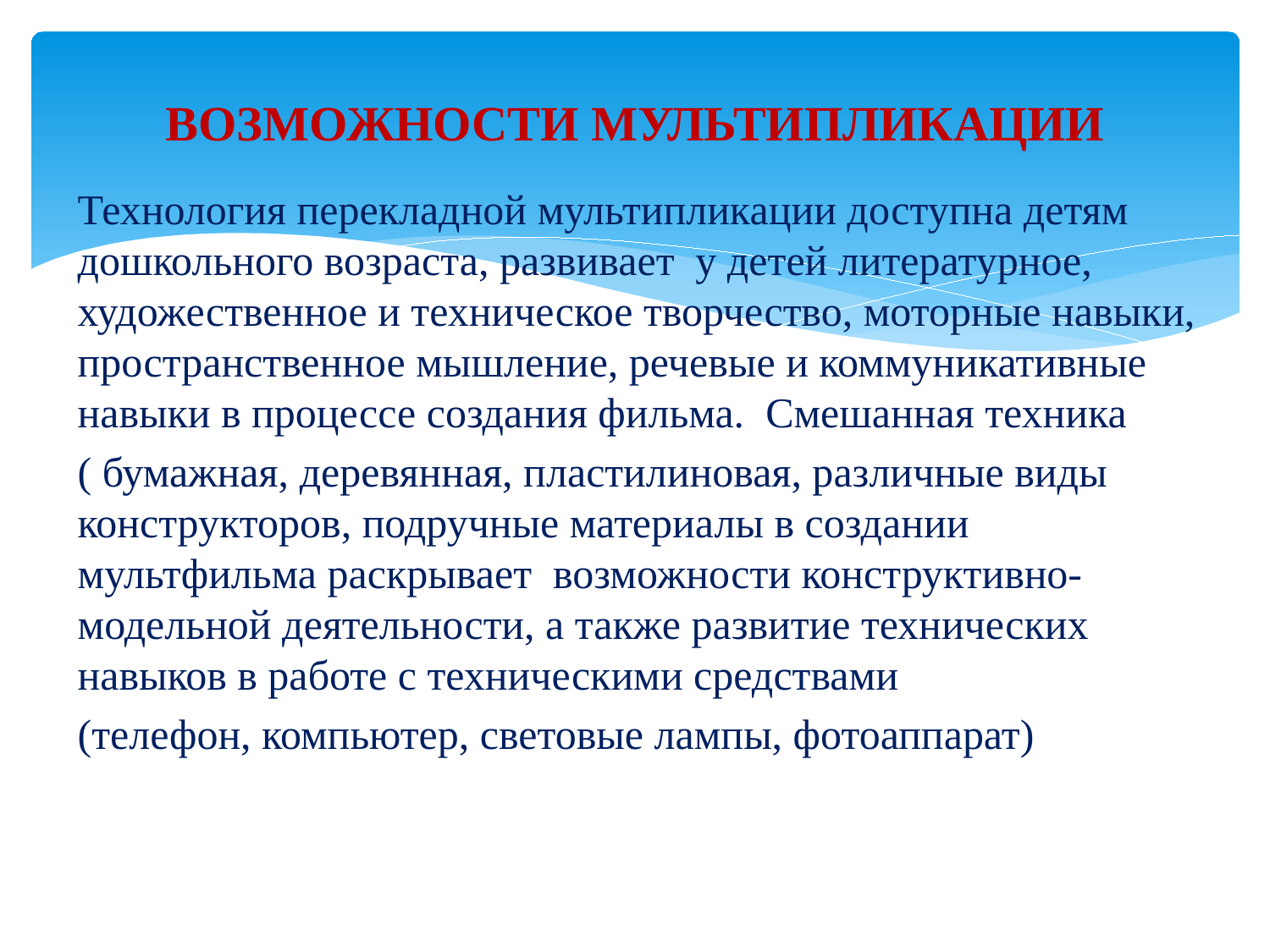

# ВОЗМОЖНОСТИ МУЛЬТИПЛИКАЦИИ
Технология перекладной мультипликации доступна детям дошкольного возраста, развивает  у детей литературное, художественное и техническое творчество, моторные навыки, пространственное мышление, речевые и коммуникативные навыки в процессе создания фильма.  Смешанная техника
( бумажная, деревянная, пластилиновая, различные виды конструкторов, подручные материалы в создании мультфильма раскрывает  возможности конструктивно- модельной деятельности, а также развитие технических навыков в работе с техническими средствами
(телефон, компьютер, световые лампы, фотоаппарат)